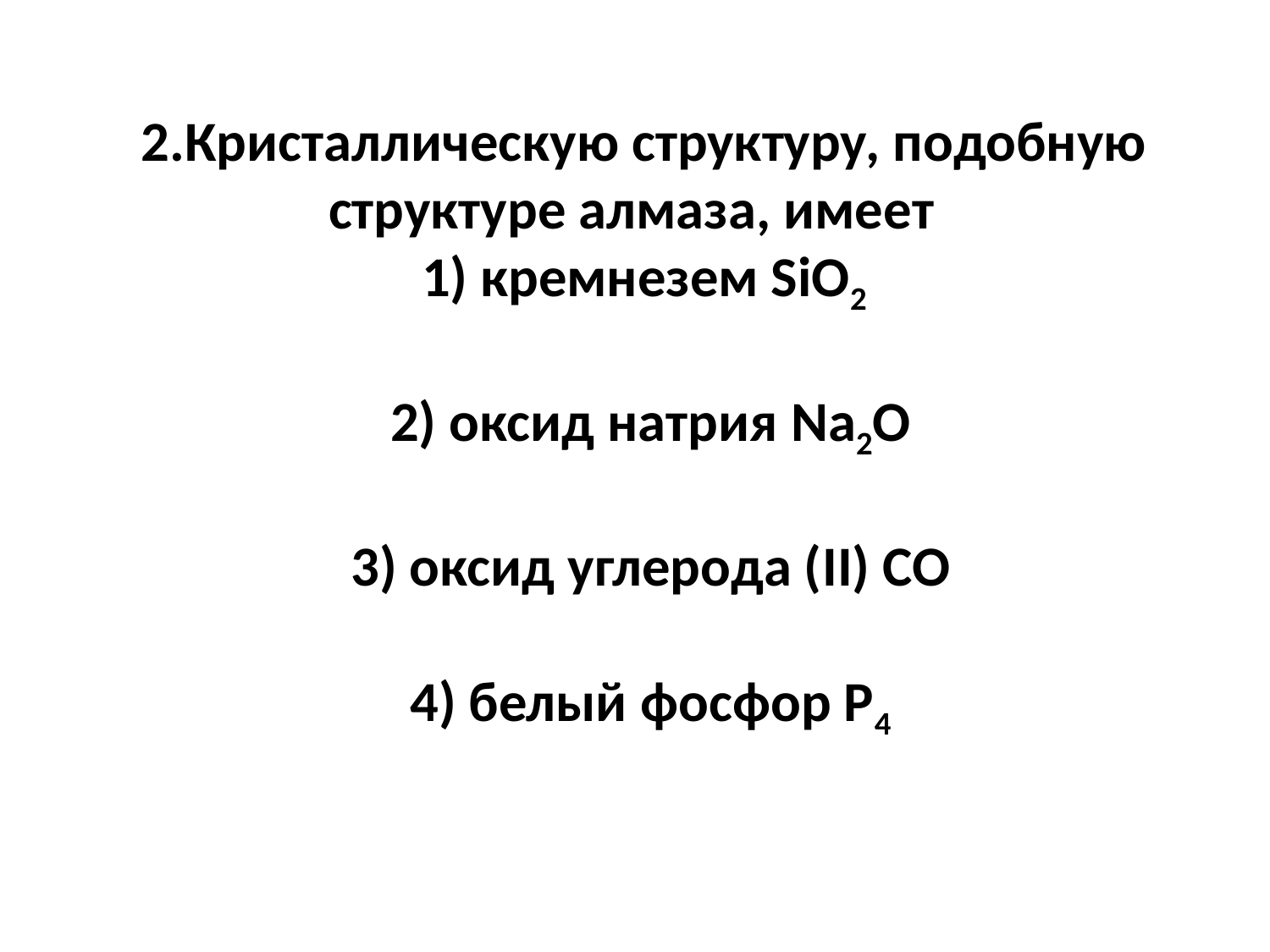

# 2.Кристаллическую структуру, подобную структуре алмаза, имеет 1) кремнезем SiО2     2) оксид натрия Na2O     3) оксид углерода (II) CO     4) белый фосфор Р4